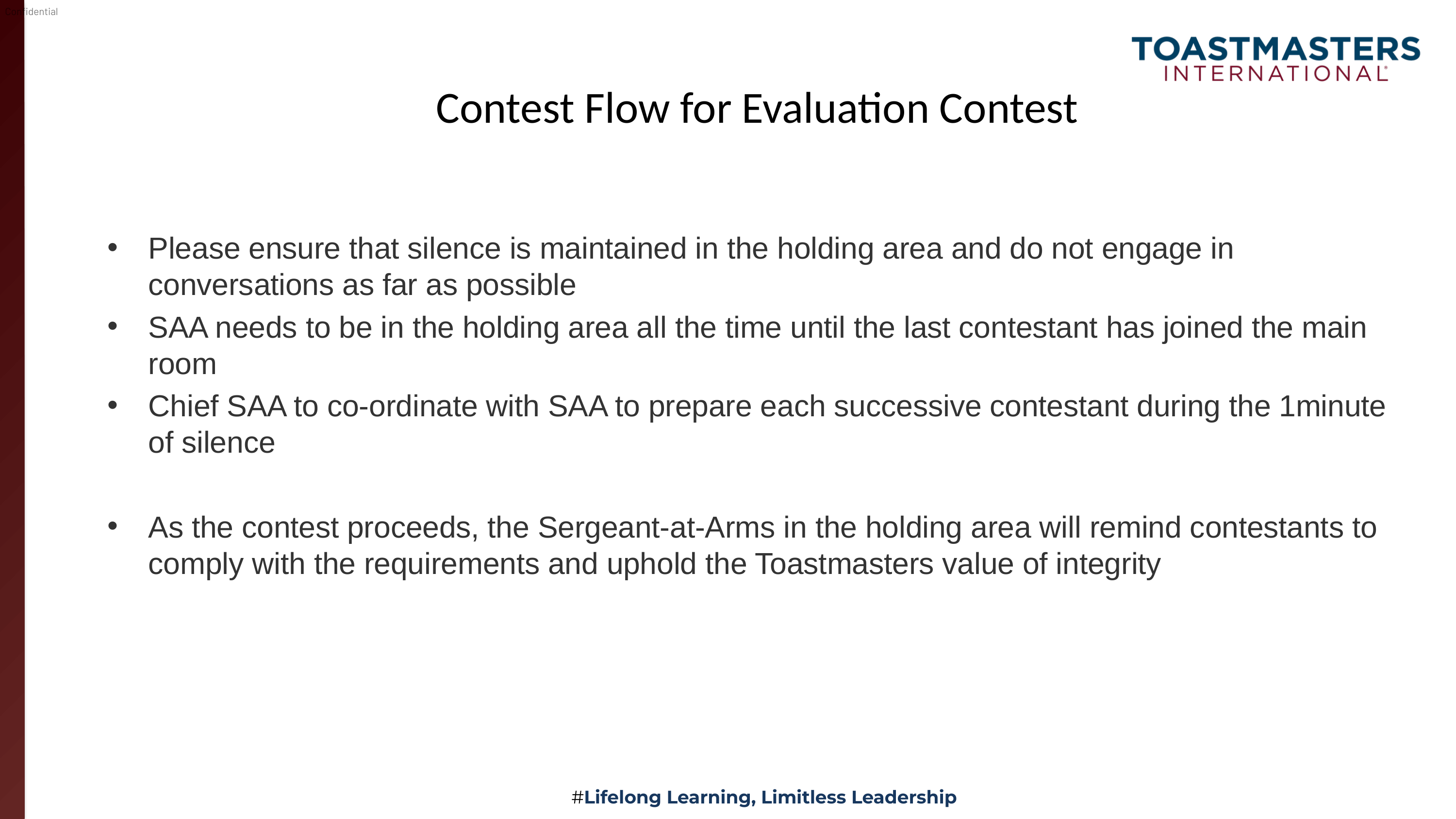

# Contest Flow for Evaluation Contest

Please ensure that silence is maintained in the holding area and do not engage in conversations as far as possible
SAA needs to be in the holding area all the time until the last contestant has joined the main room
Chief SAA to co-ordinate with SAA to prepare each successive contestant during the 1minute of silence

As the contest proceeds, the Sergeant-at-Arms in the holding area will remind contestants to comply with the requirements and uphold the Toastmasters value of integrity